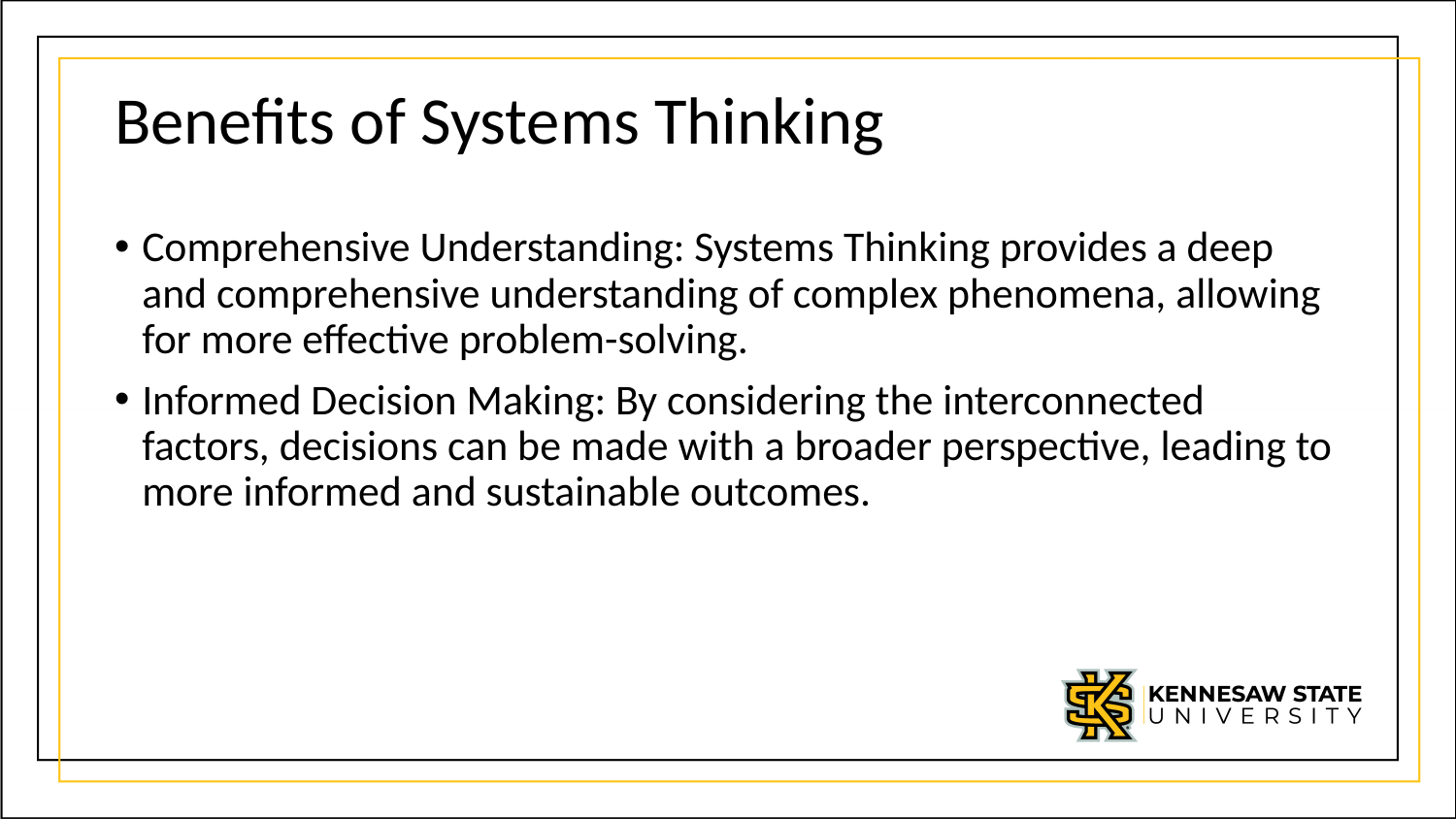

# Benefits of Systems Thinking
Comprehensive Understanding: Systems Thinking provides a deep and comprehensive understanding of complex phenomena, allowing for more effective problem-solving.
Informed Decision Making: By considering the interconnected factors, decisions can be made with a broader perspective, leading to more informed and sustainable outcomes.